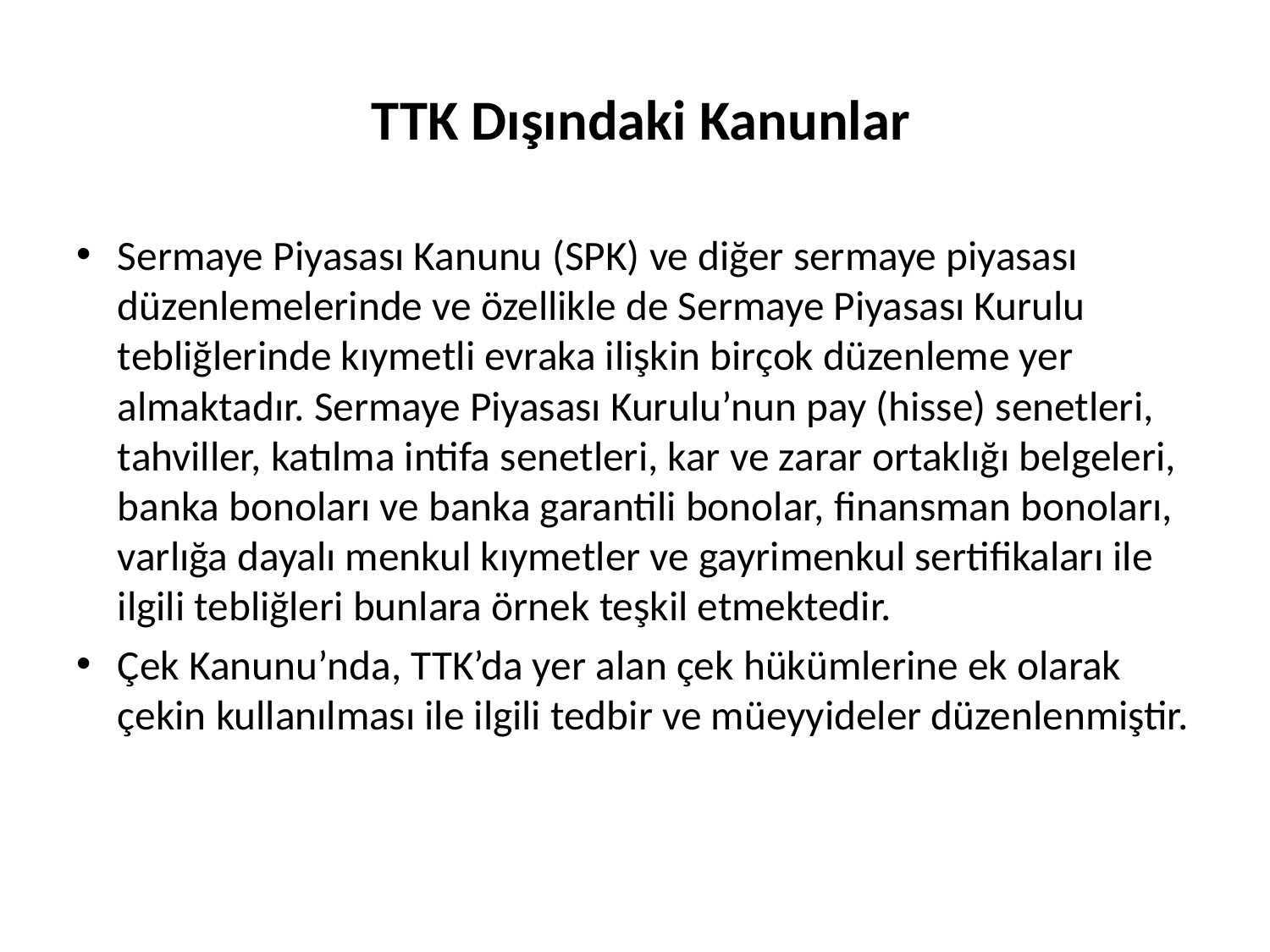

# TTK Dışındaki Kanunlar
Sermaye Piyasası Kanunu (SPK) ve diğer sermaye piyasası düzenlemelerinde ve özellikle de Sermaye Piyasası Kurulu tebliğlerinde kıymetli evraka ilişkin birçok düzenleme yer almaktadır. Sermaye Piyasası Kurulu’nun pay (hisse) senetleri, tahviller, katılma intifa senetleri, kar ve zarar ortaklığı belgeleri, banka bonoları ve banka garantili bonolar, finansman bonoları, varlığa dayalı menkul kıymetler ve gayrimenkul sertifikaları ile ilgili tebliğleri bunlara örnek teşkil etmektedir.
Çek Kanunu’nda, TTK’da yer alan çek hükümlerine ek olarak çekin kullanılması ile ilgili tedbir ve müeyyideler düzenlenmiştir.